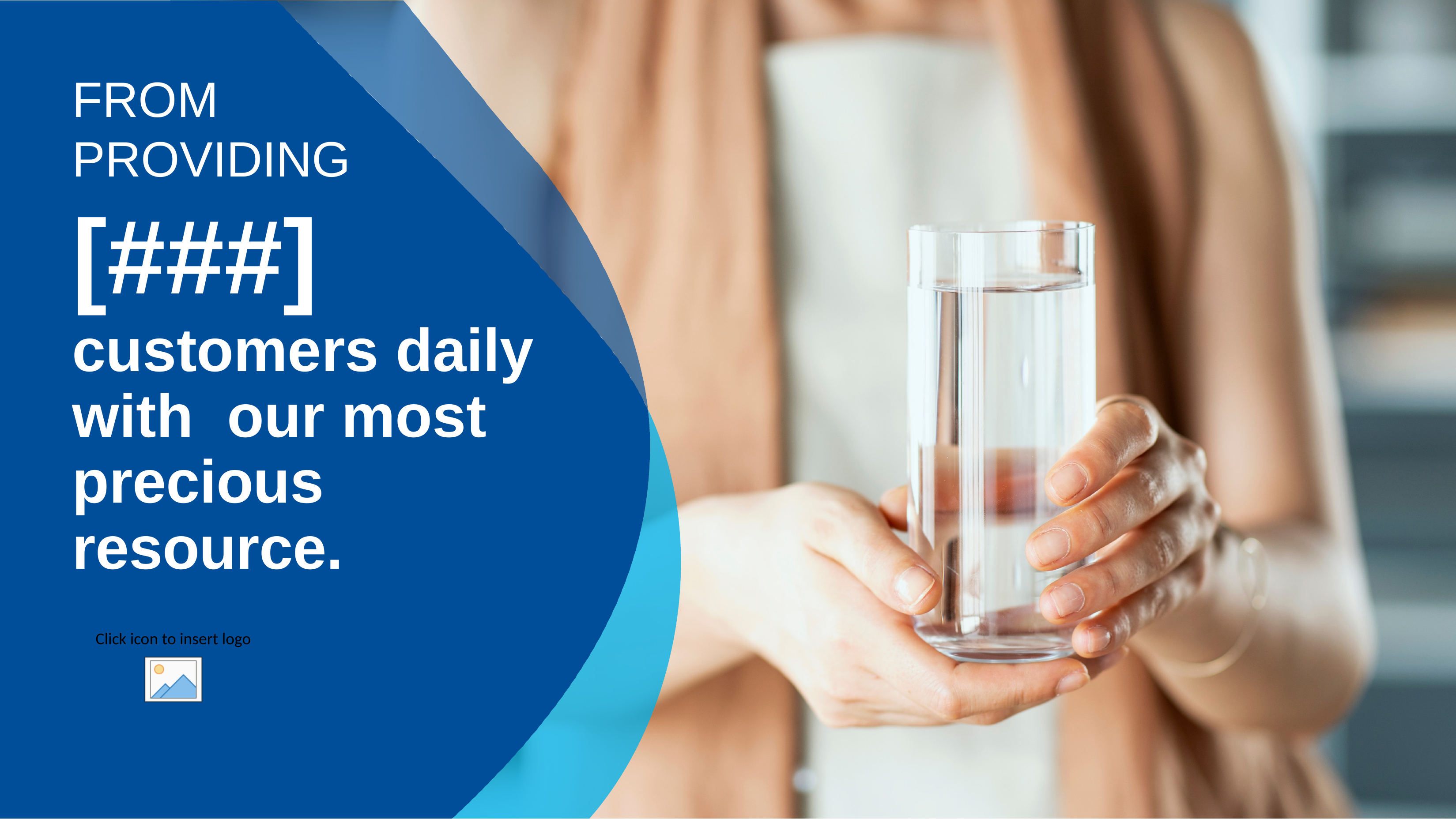

FROM PROVIDING
[###]
customers daily with  our most precious  resource.